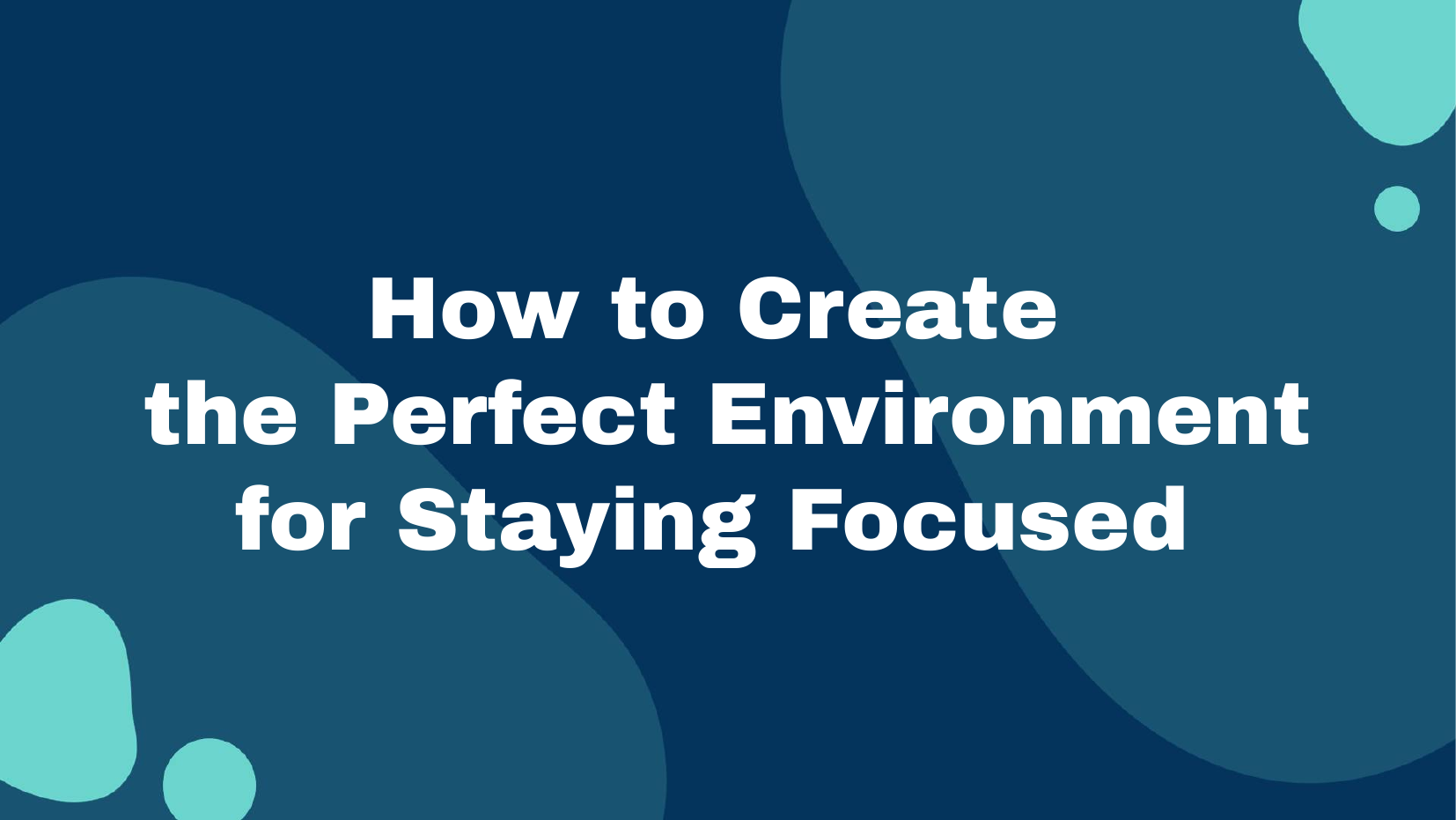

How to Create
the Perfect Environment for Staying Focused